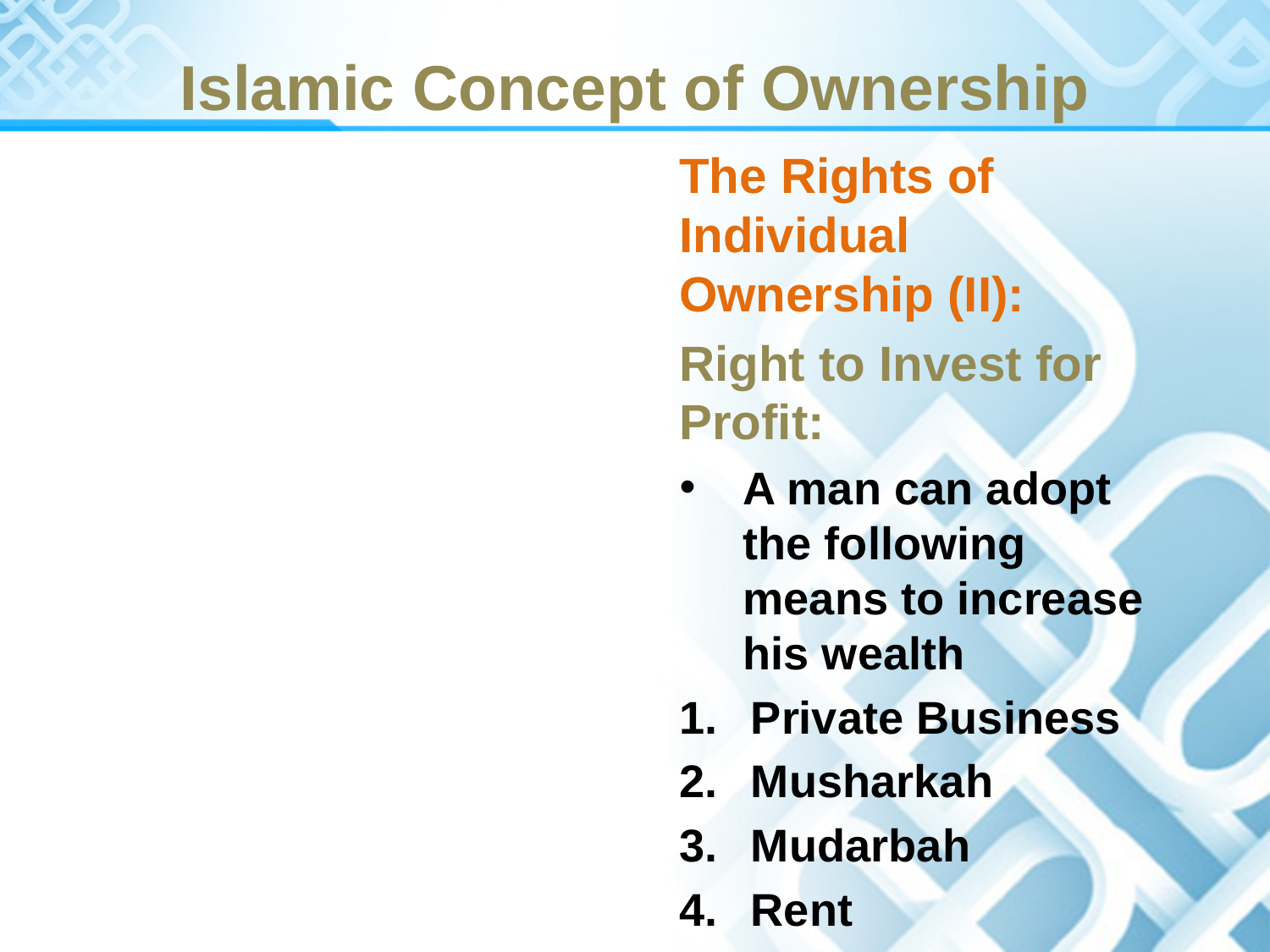

Islamic Concept of Ownership
The Rights of Individual Ownership (II):
Right to Invest for Profit:
A man can adopt the following means to increase his wealth
Private Business
Musharkah
Mudarbah
Rent